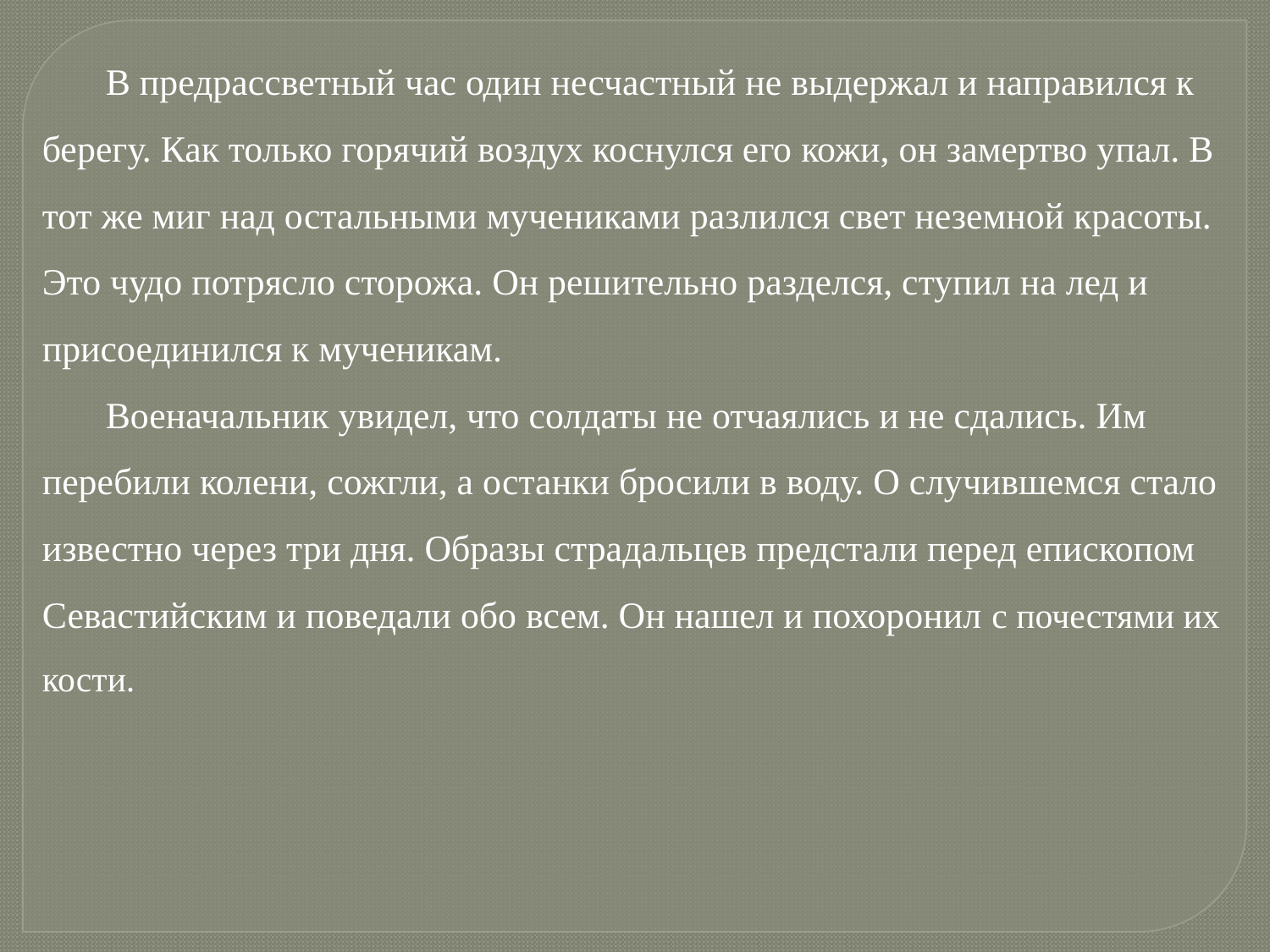

В предрассветный час один несчастный не выдержал и направился к берегу. Как только горячий воздух коснулся его кожи, он замертво упал. В тот же миг над остальными мучениками разлился свет неземной красоты. Это чудо потрясло сторожа. Он решительно разделся, ступил на лед и присоединился к мученикам.
Военачальник увидел, что солдаты не отчаялись и не сдались. Им перебили колени, сожгли, а останки бросили в воду. О случившемся стало известно через три дня. Образы страдальцев предстали перед епископом Севастийским и поведали обо всем. Он нашел и похоронил с почестями их кости.